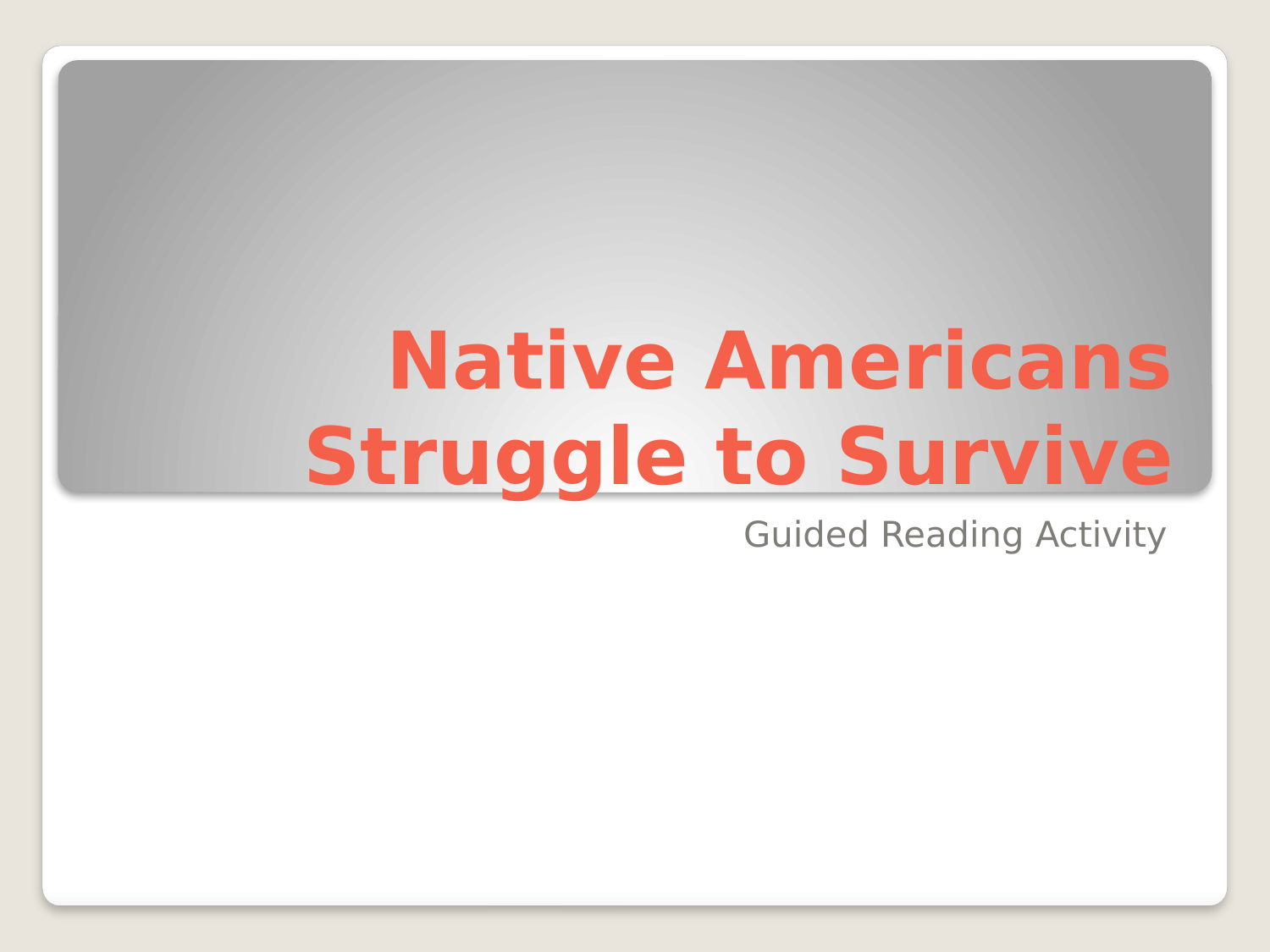

# Native Americans Struggle to Survive
Guided Reading Activity